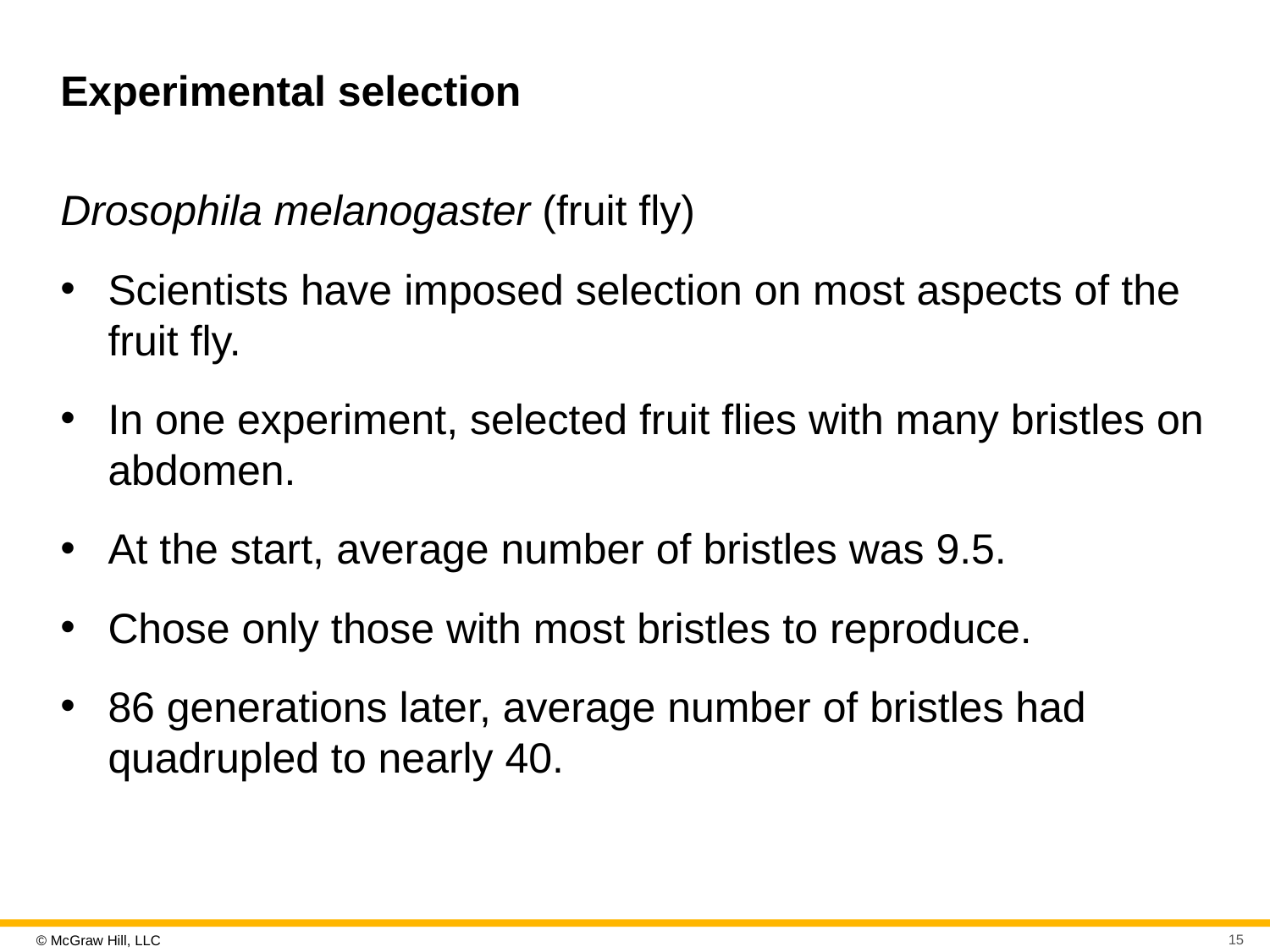

# Experimental selection
Drosophila melanogaster (fruit fly)
Scientists have imposed selection on most aspects of the fruit fly.
In one experiment, selected fruit flies with many bristles on abdomen.
At the start, average number of bristles was 9.5.
Chose only those with most bristles to reproduce.
86 generations later, average number of bristles had quadrupled to nearly 40.
15